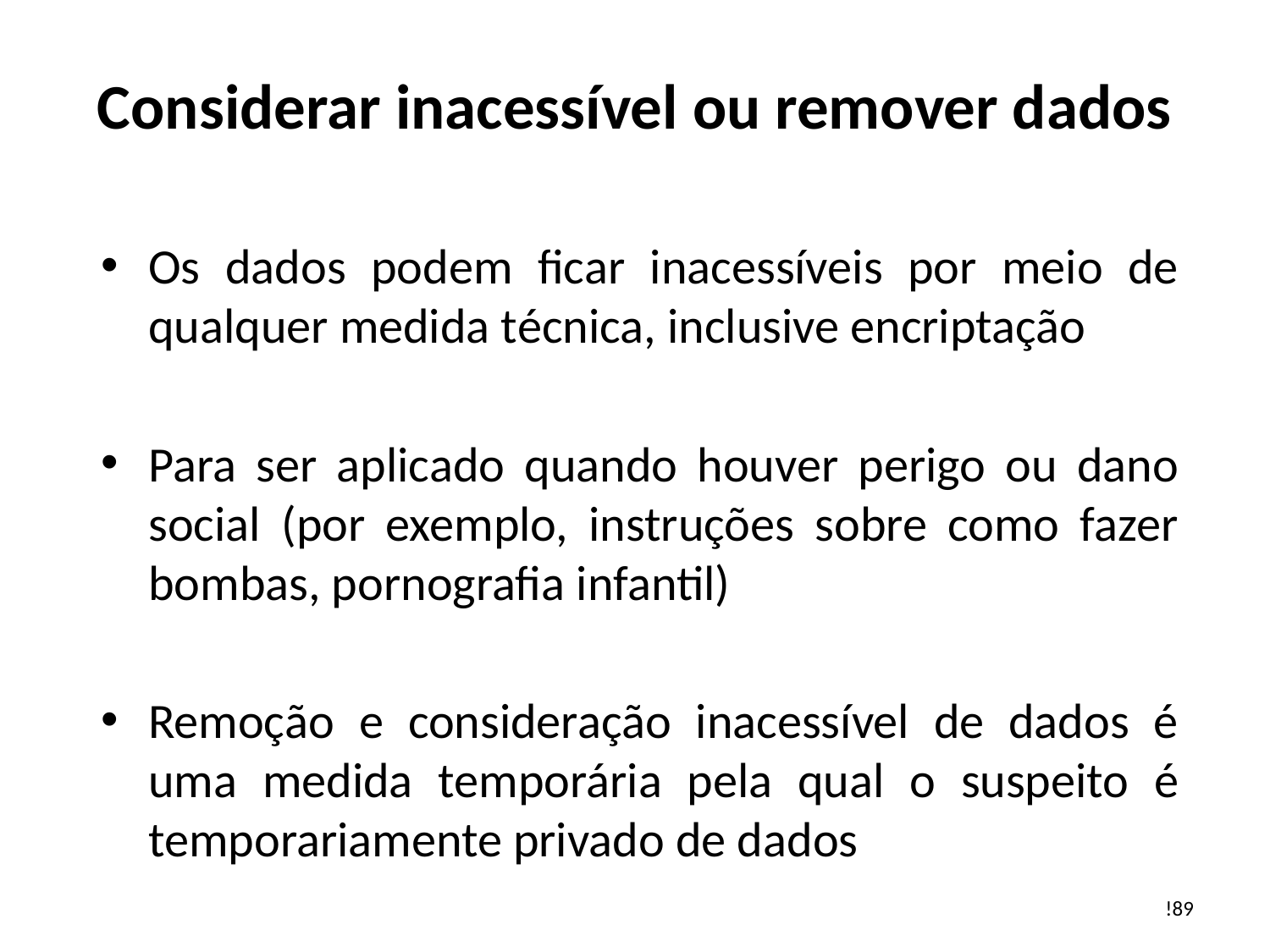

# Considerar inacessível ou remover dados
Os dados podem ficar inacessíveis por meio de qualquer medida técnica, inclusive encriptação

Para ser aplicado quando houver perigo ou dano social (por exemplo, instruções sobre como fazer bombas, pornografia infantil)

Remoção e consideração inacessível de dados é uma medida temporária pela qual o suspeito é temporariamente privado de dados
!89